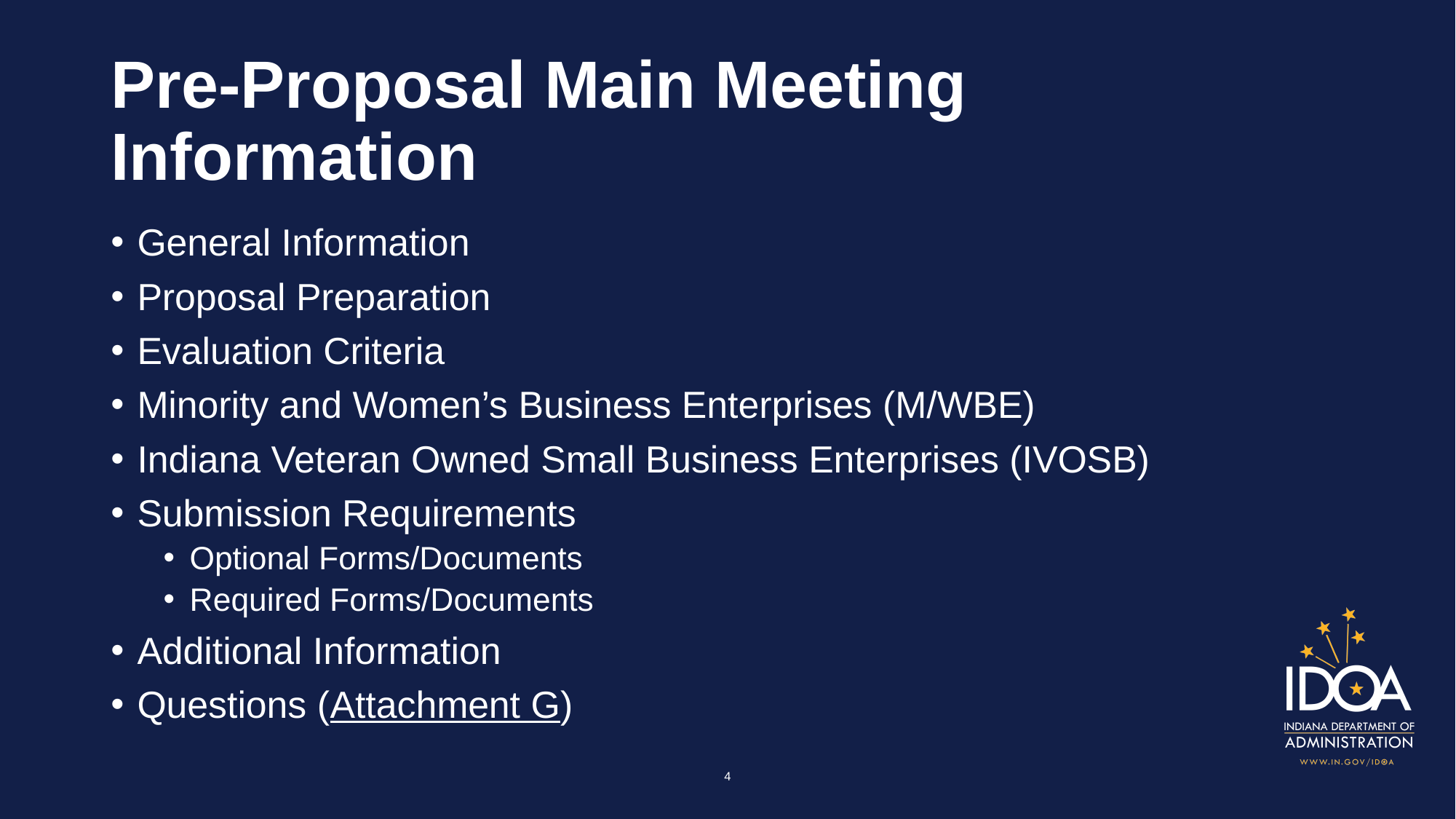

# Pre-Proposal Main Meeting Information
General Information
Proposal Preparation
Evaluation Criteria
Minority and Women’s Business Enterprises (M/WBE)
Indiana Veteran Owned Small Business Enterprises (IVOSB)
Submission Requirements
Optional Forms/Documents
Required Forms/Documents
Additional Information
Questions (Attachment G)

4